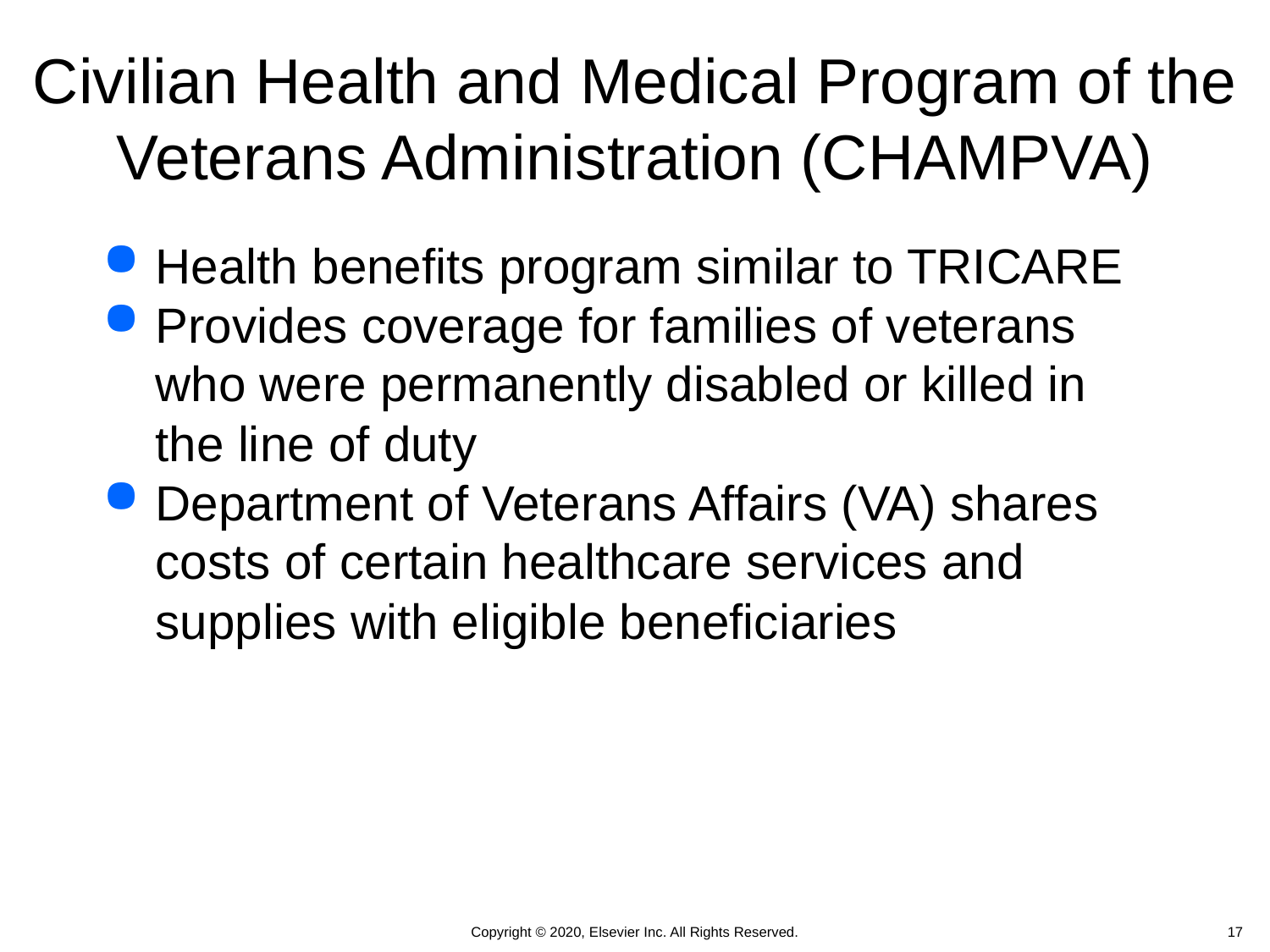

# Civilian Health and Medical Program of the Veterans Administration (CHAMPVA)
Health benefits program similar to TRICARE
Provides coverage for families of veterans who were permanently disabled or killed in the line of duty
Department of Veterans Affairs (VA) shares costs of certain healthcare services and supplies with eligible beneficiaries

 17